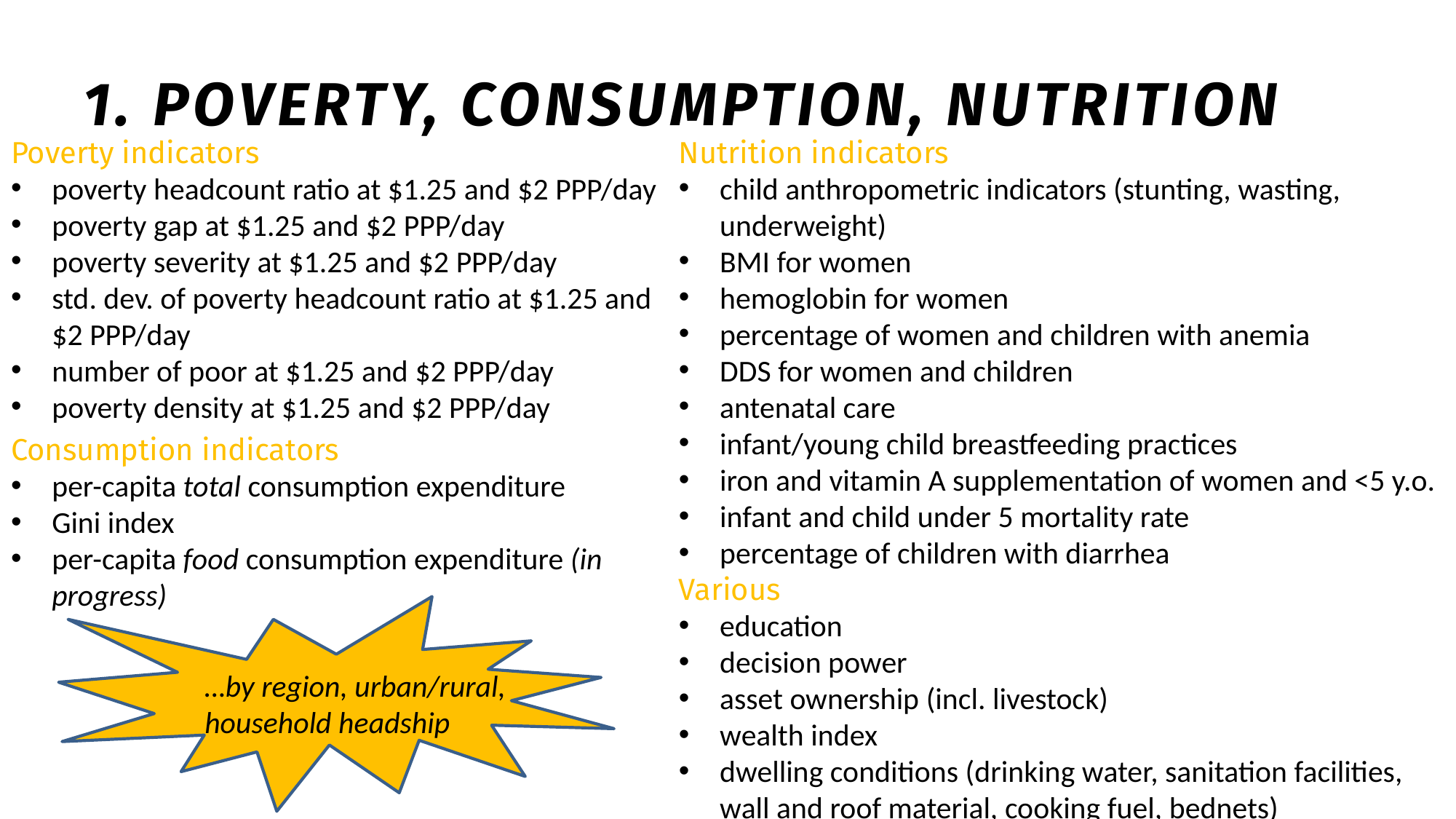

# 1. POVERTY, CONSUMPTION, NUTRITION
Poverty indicators
poverty headcount ratio at $1.25 and $2 PPP/day
poverty gap at $1.25 and $2 PPP/day
poverty severity at $1.25 and $2 PPP/day
std. dev. of poverty headcount ratio at $1.25 and $2 PPP/day
number of poor at $1.25 and $2 PPP/day
poverty density at $1.25 and $2 PPP/day
Consumption indicators
per-capita total consumption expenditure
Gini index
per-capita food consumption expenditure (in progress)

Nutrition indicators
child anthropometric indicators (stunting, wasting, underweight)
BMI for women
hemoglobin for women
percentage of women and children with anemia
DDS for women and children
antenatal care
infant/young child breastfeeding practices
iron and vitamin A supplementation of women and <5 y.o.
infant and child under 5 mortality rate
percentage of children with diarrhea
Various
education
decision power
asset ownership (incl. livestock)
wealth index
dwelling conditions (drinking water, sanitation facilities, wall and roof material, cooking fuel, bednets)

…by region, urban/rural, household headship